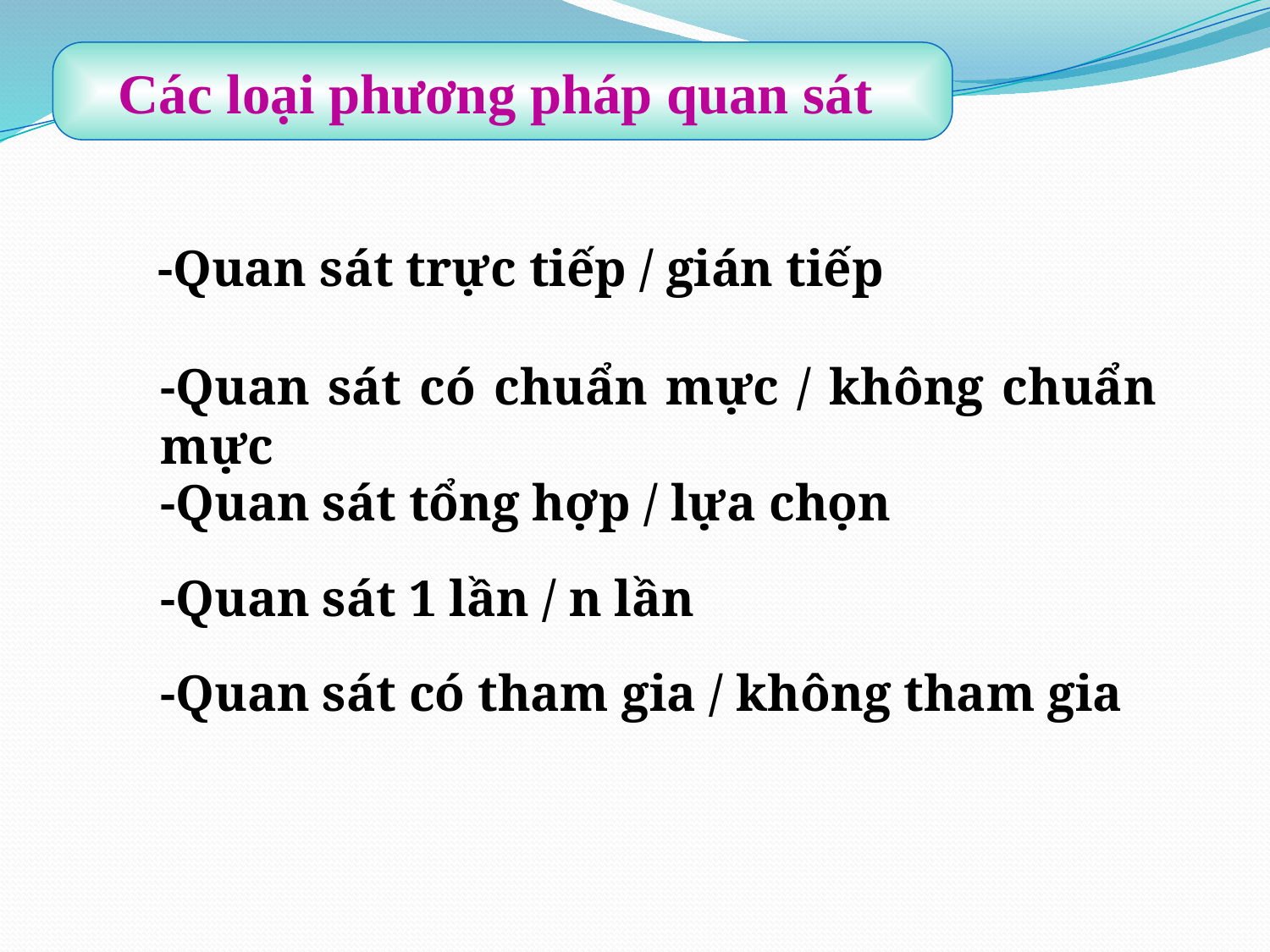

Các loại phương pháp quan sát
-Quan sát trực tiếp / gián tiếp
-Quan sát có chuẩn mực / không chuẩn mực
-Quan sát tổng hợp / lựa chọn
-Quan sát 1 lần / n lần
-Quan sát có tham gia / không tham gia